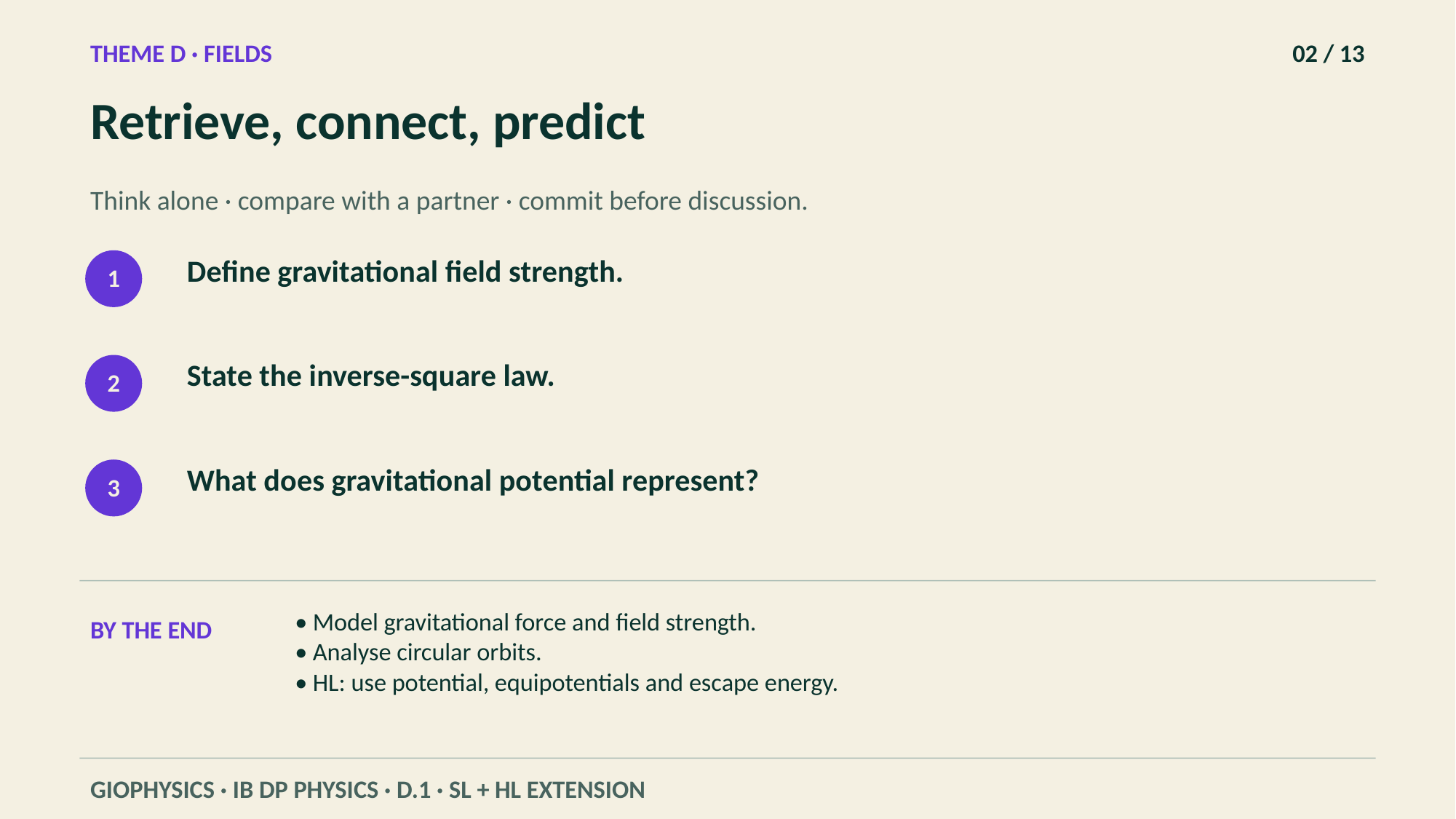

THEME D · FIELDS
02 / 13
Retrieve, connect, predict
Think alone · compare with a partner · commit before discussion.
Define gravitational field strength.

1
State the inverse-square law.

2
What does gravitational potential represent?

3

• Model gravitational force and field strength.
• Analyse circular orbits.
• HL: use potential, equipotentials and escape energy.
BY THE END

GIOPHYSICS · IB DP PHYSICS · D.1 · SL + HL EXTENSION